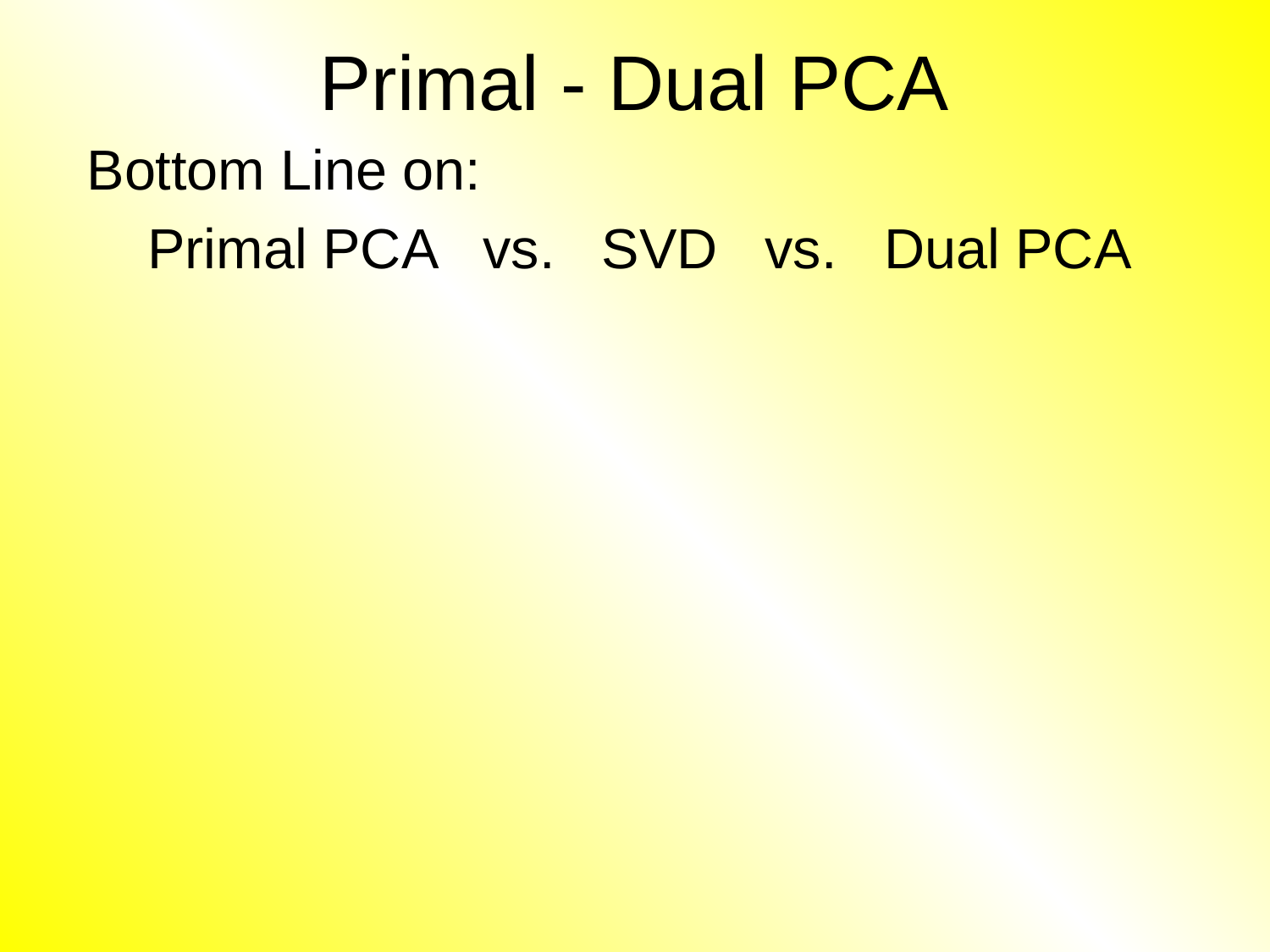

Primal - Dual PCA
Bottom Line on:
Primal PCA   vs.   SVD   vs.   Dual PCA